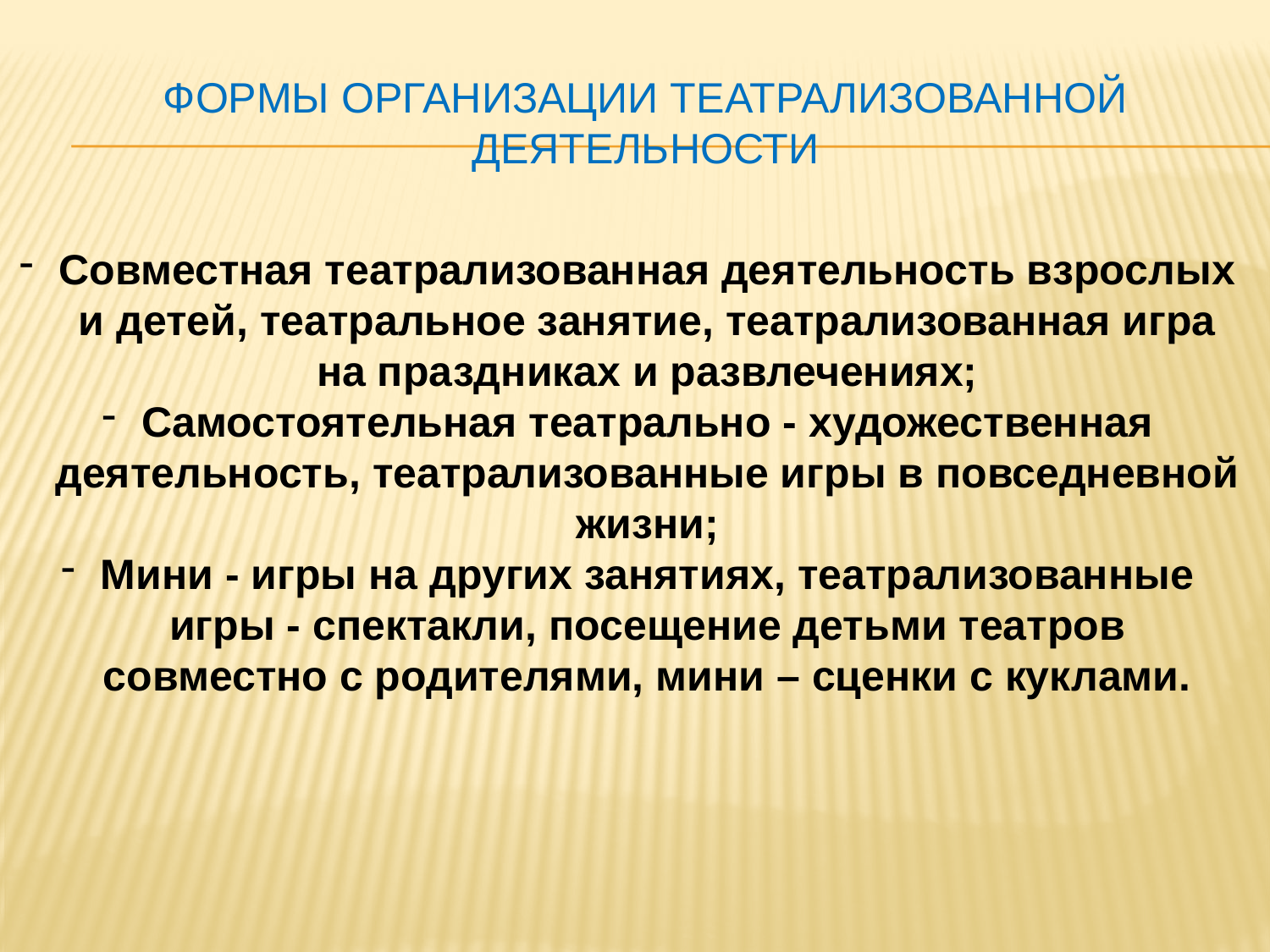

# ФОРМЫ ОРГАНИЗАЦИИ ТЕАТРАЛИЗОВАННОЙ ДЕЯТЕЛЬНОСТИ
Совместная театрализованная деятельность взрослых и детей, театральное занятие, театрализованная игра на праздниках и развлечениях;
Самостоятельная театрально - художественная деятельность, театрализованные игры в повседневной жизни;
Мини - игры на других занятиях, театрализованные игры - спектакли, посещение детьми театров совместно с родителями, мини – сценки с куклами.